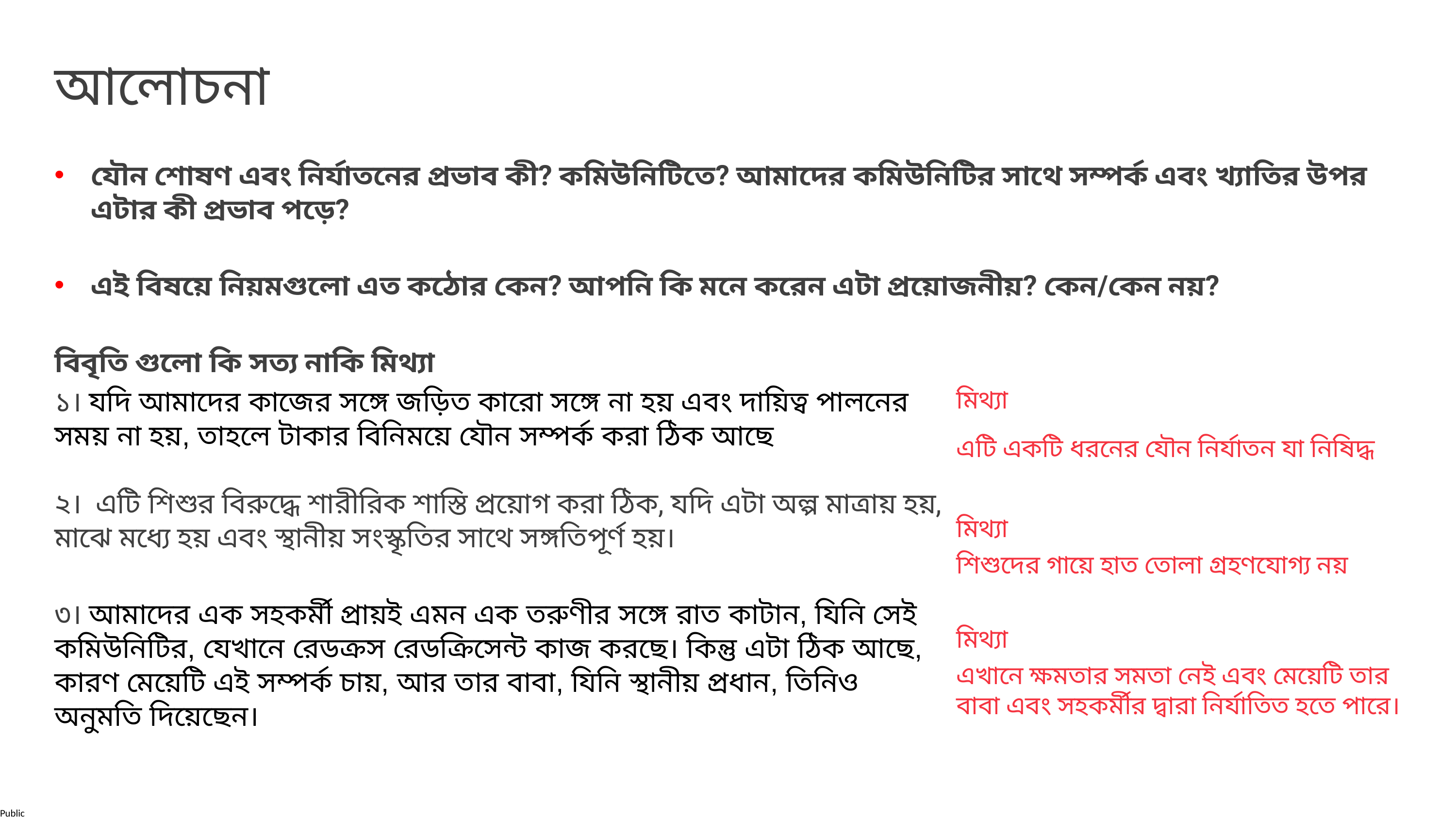

আলোচনা
যৌন শোষণ এবং নির্যাতনের প্রভাব কী? কমিউনিটিতে? আমাদের কমিউনিটির সাথে সম্পর্ক এবং খ্যাতির উপর এটার কী প্রভাব পড়ে?
এই বিষয়ে নিয়মগুলো এত কঠোর কেন? আপনি কি মনে করেন এটা প্রয়োজনীয়? কেন/কেন নয়?
বিবৃতি গুলো কি সত্য নাকি মিথ্যা
১। যদি আমাদের কাজের সঙ্গে জড়িত কারো সঙ্গে না হয় এবং দায়িত্ব পালনের সময় না হয়, তাহলে টাকার বিনিময়ে যৌন সম্পর্ক করা ঠিক আছে

২।  এটি শিশুর বিরুদ্ধে শারীরিক শাস্তি প্রয়োগ করা ঠিক, যদি এটা অল্প মাত্রায় হয়, মাঝে মধ্যে হয় এবং স্থানীয় সংস্কৃতির সাথে সঙ্গতিপূর্ণ হয়।
৩। আমাদের এক সহকর্মী প্রায়ই এমন এক তরুণীর সঙ্গে রাত কাটান, যিনি সেই কমিউনিটির, যেখানে রেডক্রস রেডক্রিসেন্ট কাজ করছে। কিন্তু এটা ঠিক আছে, কারণ মেয়েটি এই সম্পর্ক চায়, আর তার বাবা, যিনি স্থানীয় প্রধান, তিনিও অনুমতি দিয়েছেন।
মিথ্যা
এটি একটি ধরনের যৌন নির্যাতন যা নিষিদ্ধ
মিথ্যা
শিশুদের গায়ে হাত তোলা গ্রহণযোগ্য নয়
মিথ্যা
এখানে ক্ষমতার সমতা নেই এবং মেয়েটি তার বাবা এবং সহকর্মীর দ্বারা নির্যাতিত হতে পারে।